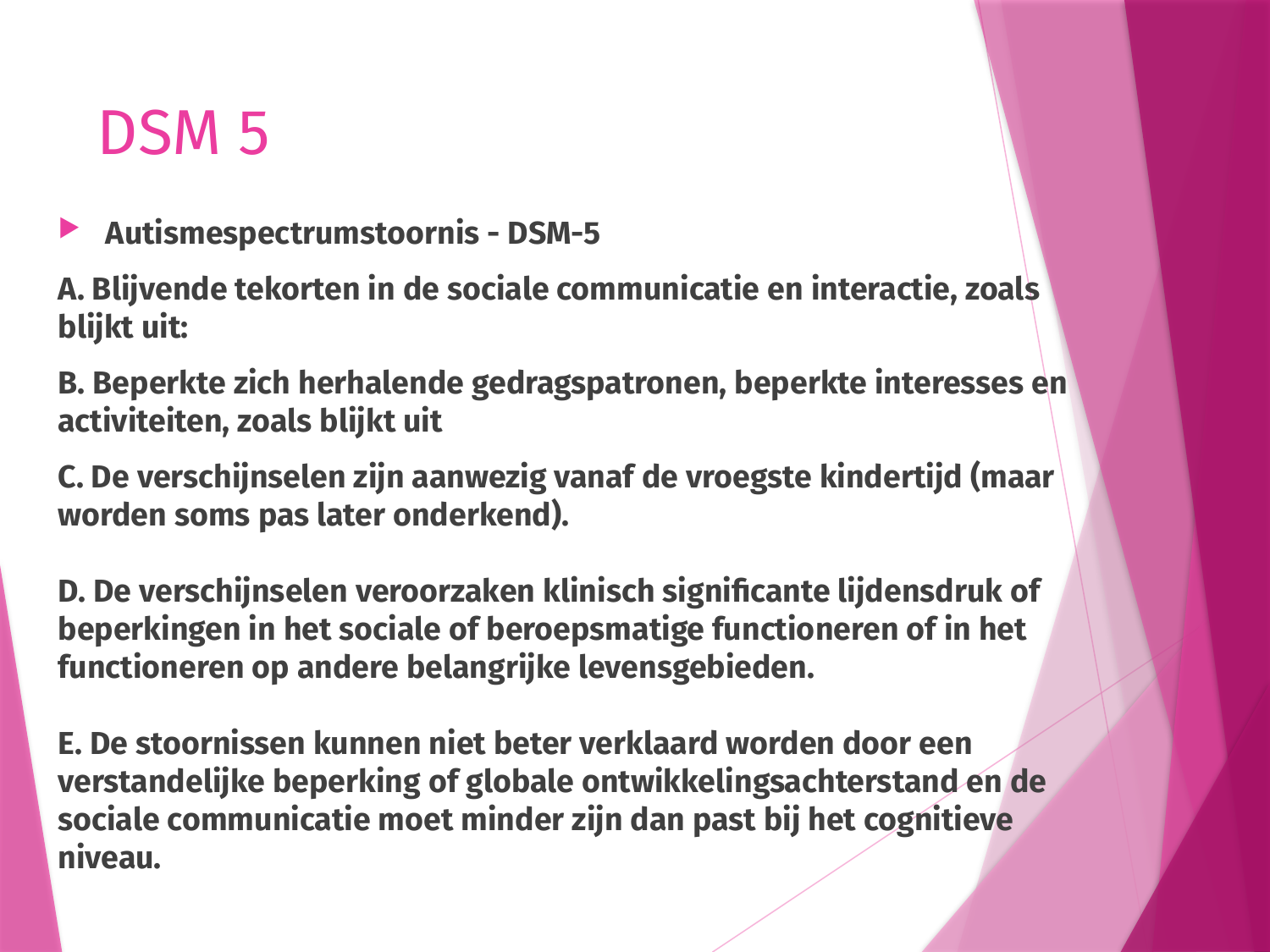

# DSM 5
Autismespectrumstoornis - DSM-5
A. Blijvende tekorten in de sociale communicatie en interactie, zoals blijkt uit:
B. Beperkte zich herhalende gedragspatronen, beperkte interesses en activiteiten, zoals blijkt uit
C. De verschijnselen zijn aanwezig vanaf de vroegste kindertijd (maar worden soms pas later onderkend).
D. De verschijnselen veroorzaken klinisch significante lijdensdruk of beperkingen in het sociale of beroepsmatige functioneren of in het functioneren op andere belangrijke levensgebieden.
E. De stoornissen kunnen niet beter verklaard worden door een verstandelijke beperking of globale ontwikkelingsachterstand en de sociale communicatie moet minder zijn dan past bij het cognitieve niveau.